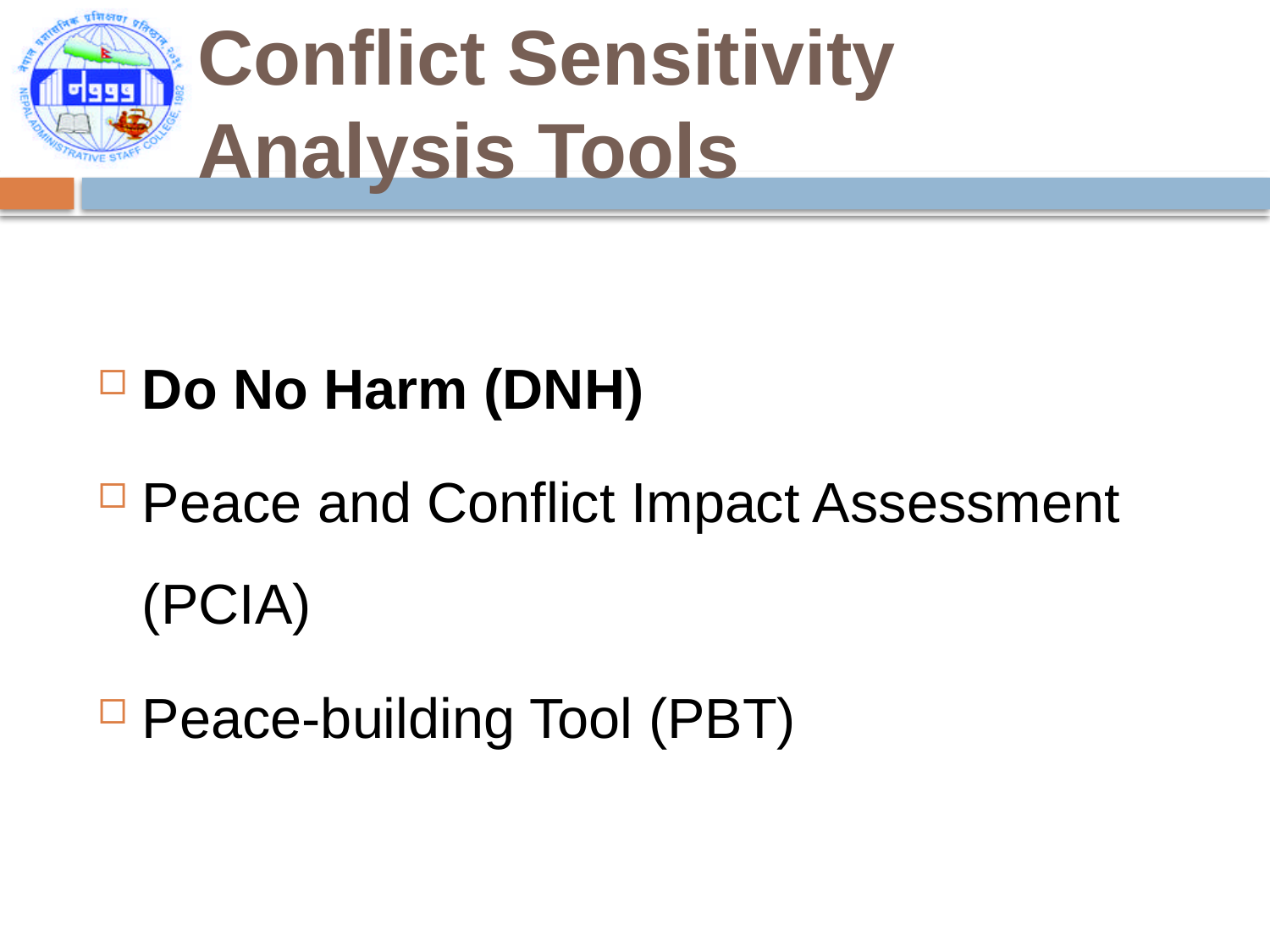

# Conflict Sensitivity Analysis Tools
Do No Harm (DNH)
Peace and Conflict Impact Assessment (PCIA)
Peace-building Tool (PBT)